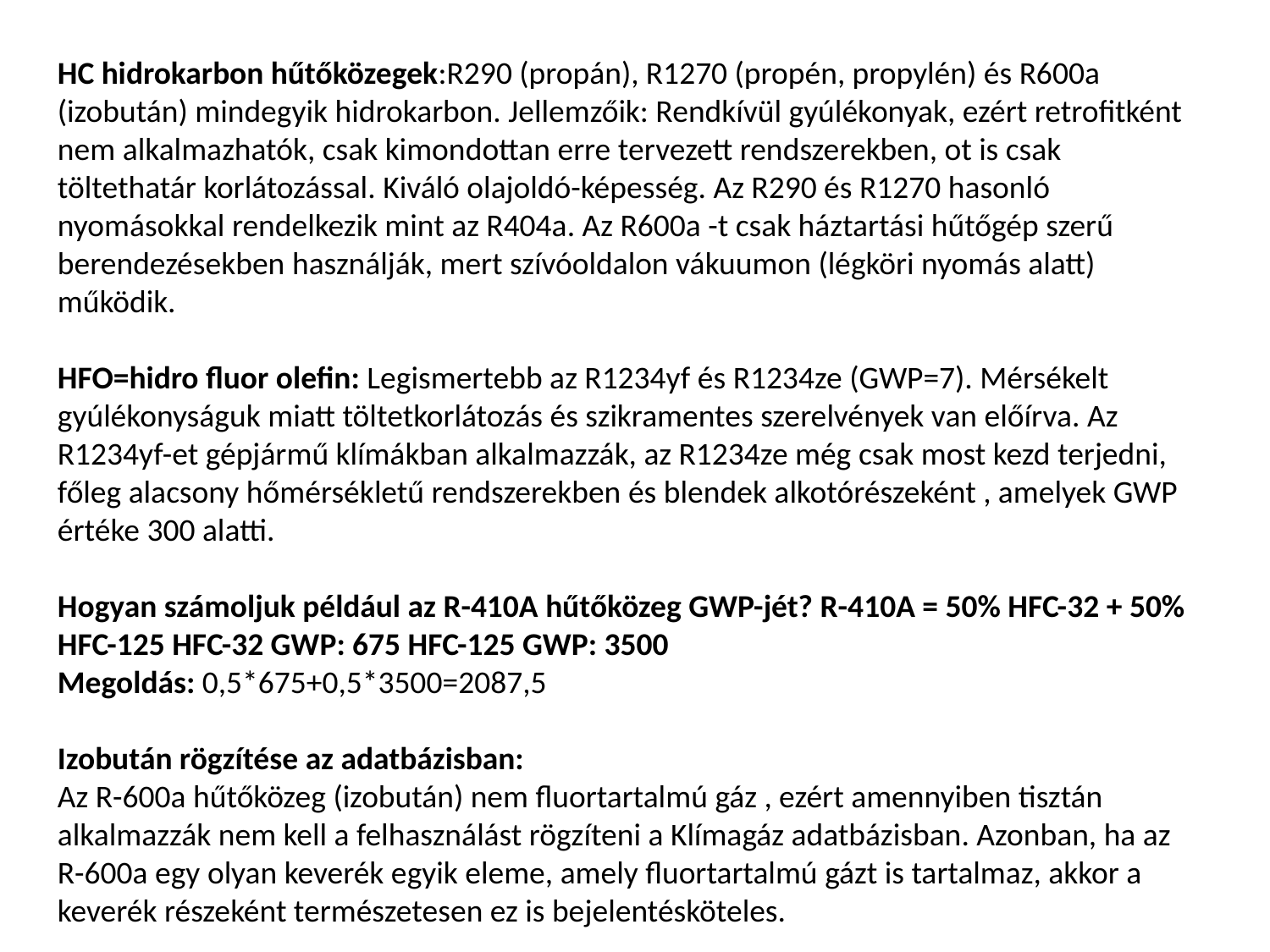

HC hidrokarbon hűtőközegek:R290 (propán), R1270 (propén, propylén) és R600a (izobután) mindegyik hidrokarbon. Jellemzőik: Rendkívül gyúlékonyak, ezért retrofitként nem alkalmazhatók, csak kimondottan erre tervezett rendszerekben, ot is csak töltethatár korlátozással. Kiváló olajoldó-képesség. Az R290 és R1270 hasonló nyomásokkal rendelkezik mint az R404a. Az R600a -t csak háztartási hűtőgép szerű berendezésekben használják, mert szívóoldalon vákuumon (légköri nyomás alatt) működik.

HFO=hidro fluor olefin: Legismertebb az R1234yf és R1234ze (GWP=7). Mérsékelt gyúlékonyságuk miatt töltetkorlátozás és szikramentes szerelvények van előírva. Az R1234yf-et gépjármű klímákban alkalmazzák, az R1234ze még csak most kezd terjedni, főleg alacsony hőmérsékletű rendszerekben és blendek alkotórészeként , amelyek GWP értéke 300 alatti.

Hogyan számoljuk például az R-410A hűtőközeg GWP-jét? R-410A = 50% HFC-32 + 50% HFC-125 HFC-32 GWP: 675 HFC-125 GWP: 3500
Megoldás: 0,5*675+0,5*3500=2087,5

Izobután rögzítése az adatbázisban:
Az R-600a hűtőközeg (izobután) nem fluortartalmú gáz , ezért amennyiben tisztán alkalmazzák nem kell a felhasználást rögzíteni a Klímagáz adatbázisban. Azonban, ha az R-600a egy olyan keverék egyik eleme, amely fluortartalmú gázt is tartalmaz, akkor a keverék részeként természetesen ez is bejelentésköteles.